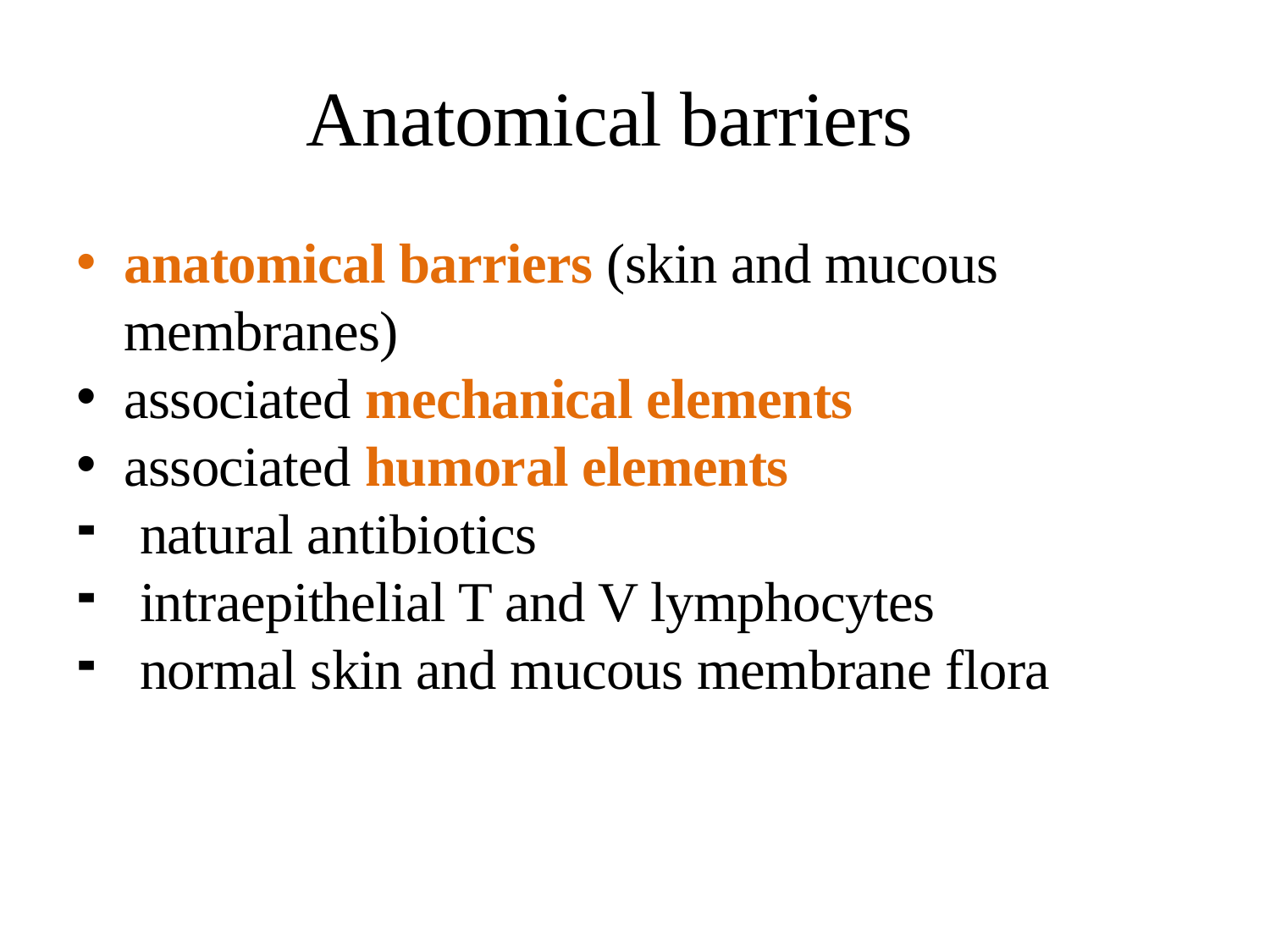

# Anatomical barriers
anatomical barriers (skin and mucous membranes)
associated mechanical elements
associated humoral elements
natural antibiotics
intraepithelial T and V lymphocytes
normal skin and mucous membrane flora